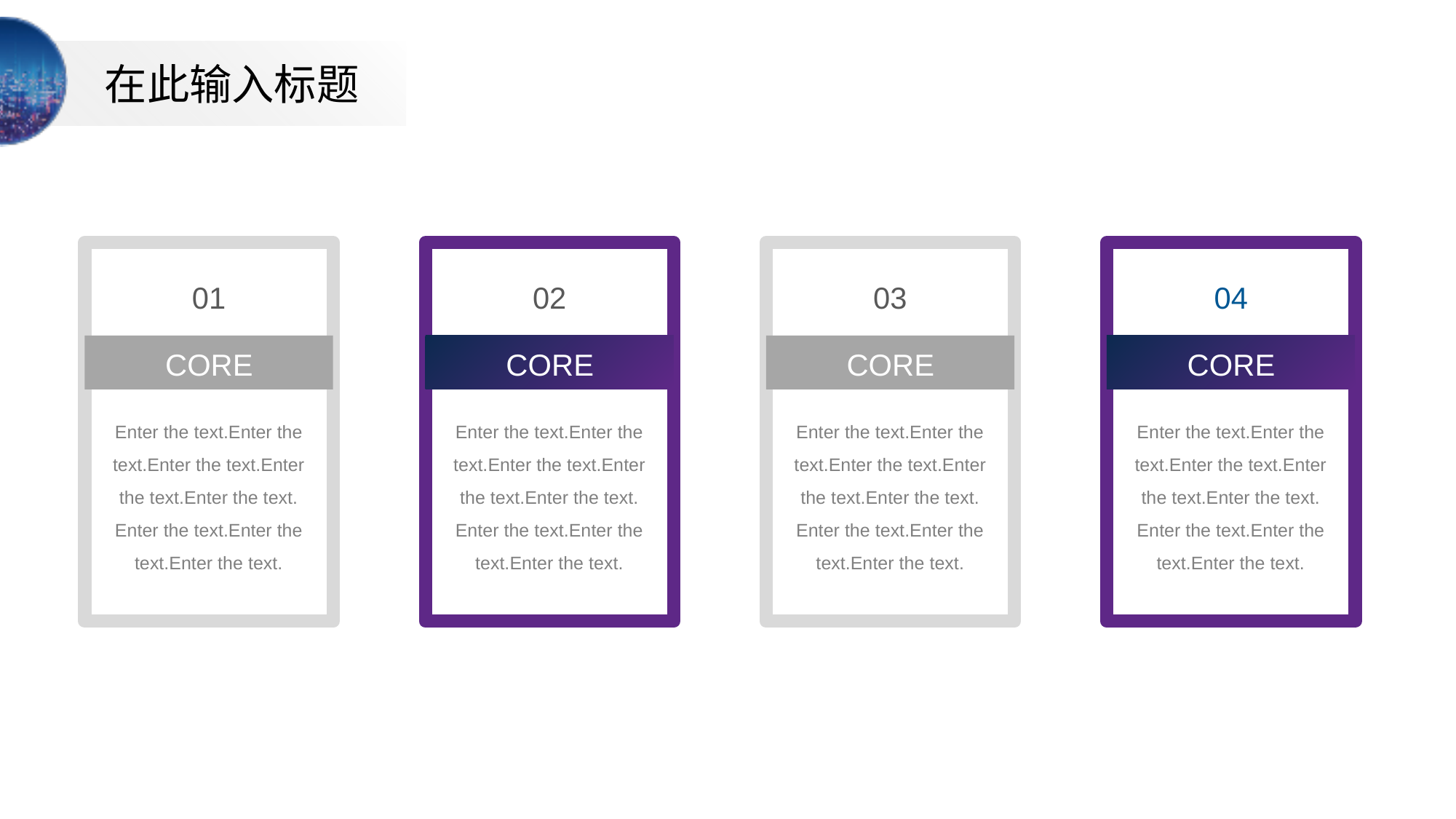

01

CORE TEXT
Enter the text.Enter the text.Enter the text.Enter the text.Enter the text.
Enter the text.Enter the text.Enter the text.
02

CORE TEXT
Enter the text.Enter the text.Enter the text.Enter the text.Enter the text.
Enter the text.Enter the text.Enter the text.
03

CORE TEXT
Enter the text.Enter the text.Enter the text.Enter the text.Enter the text.
Enter the text.Enter the text.Enter the text.
04

CORE TEXT
Enter the text.Enter the text.Enter the text.Enter the text.Enter the text.
Enter the text.Enter the text.Enter the text.